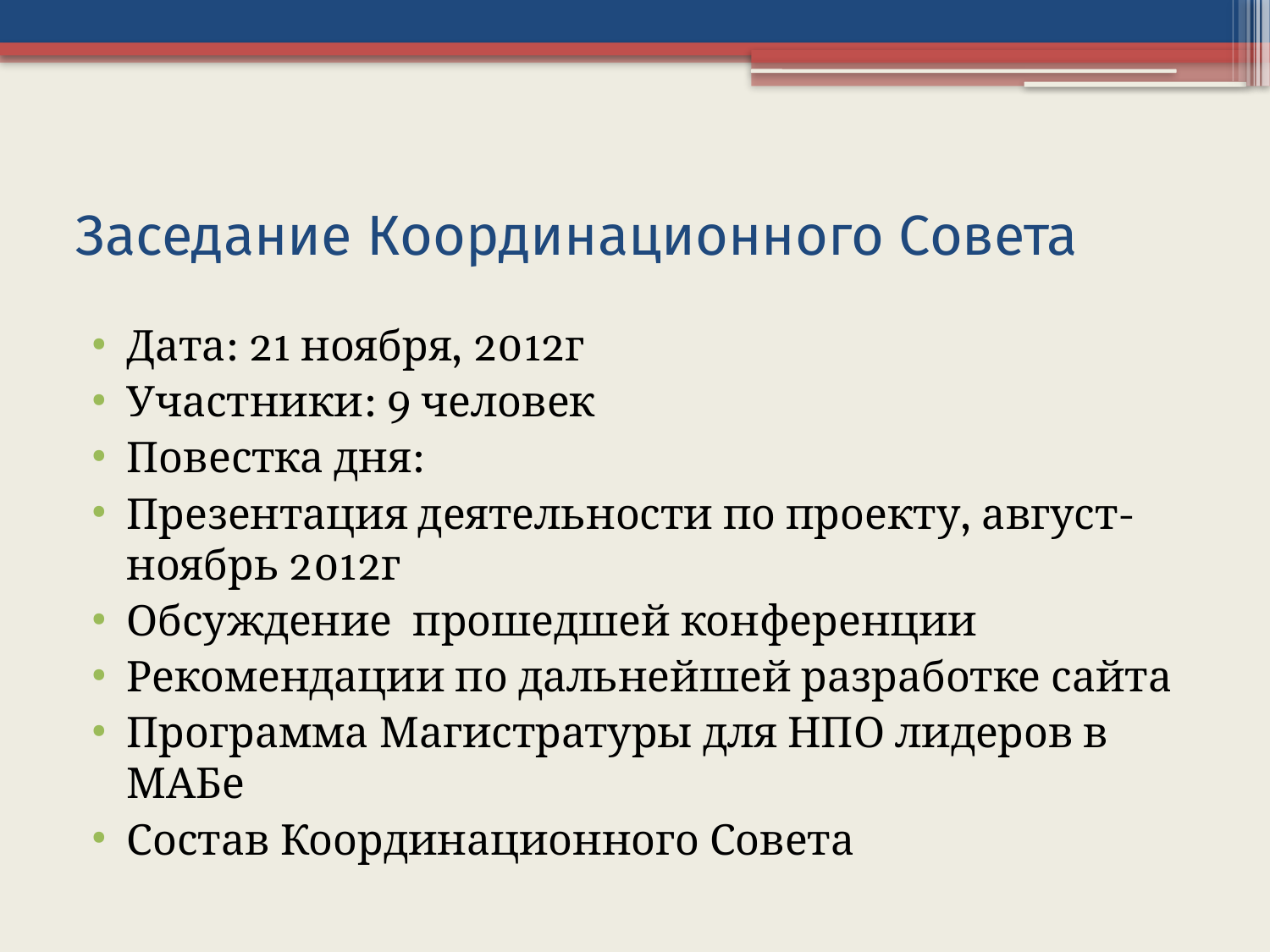

# Заседание Координационного Совета
Дата: 21 ноября, 2012г
Участники: 9 человек
Повестка дня:
Презентация деятельности по проекту, август- ноябрь 2012г
Обсуждение  прошедшей конференции
Рекомендации по дальнейшей разработке сайта
Программа Магистратуры для НПО лидеров в МАБе
Состав Координационного Совета